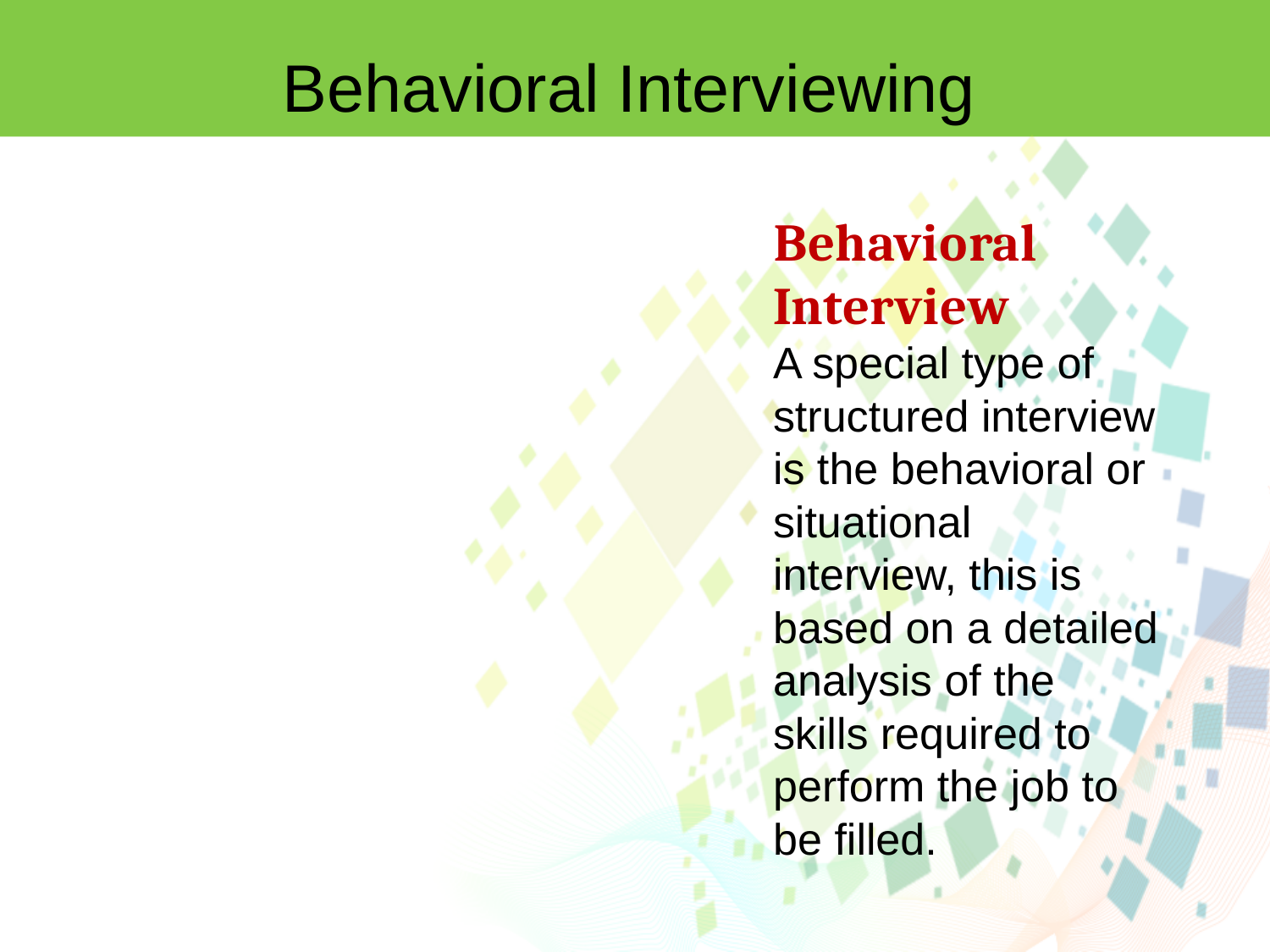

Behavioral Interviewing
Behavioral Interview
A special type of structured interview is the behavioral or situational interview, this is based on a detailed analysis of the skills required to perform the job to be filled.